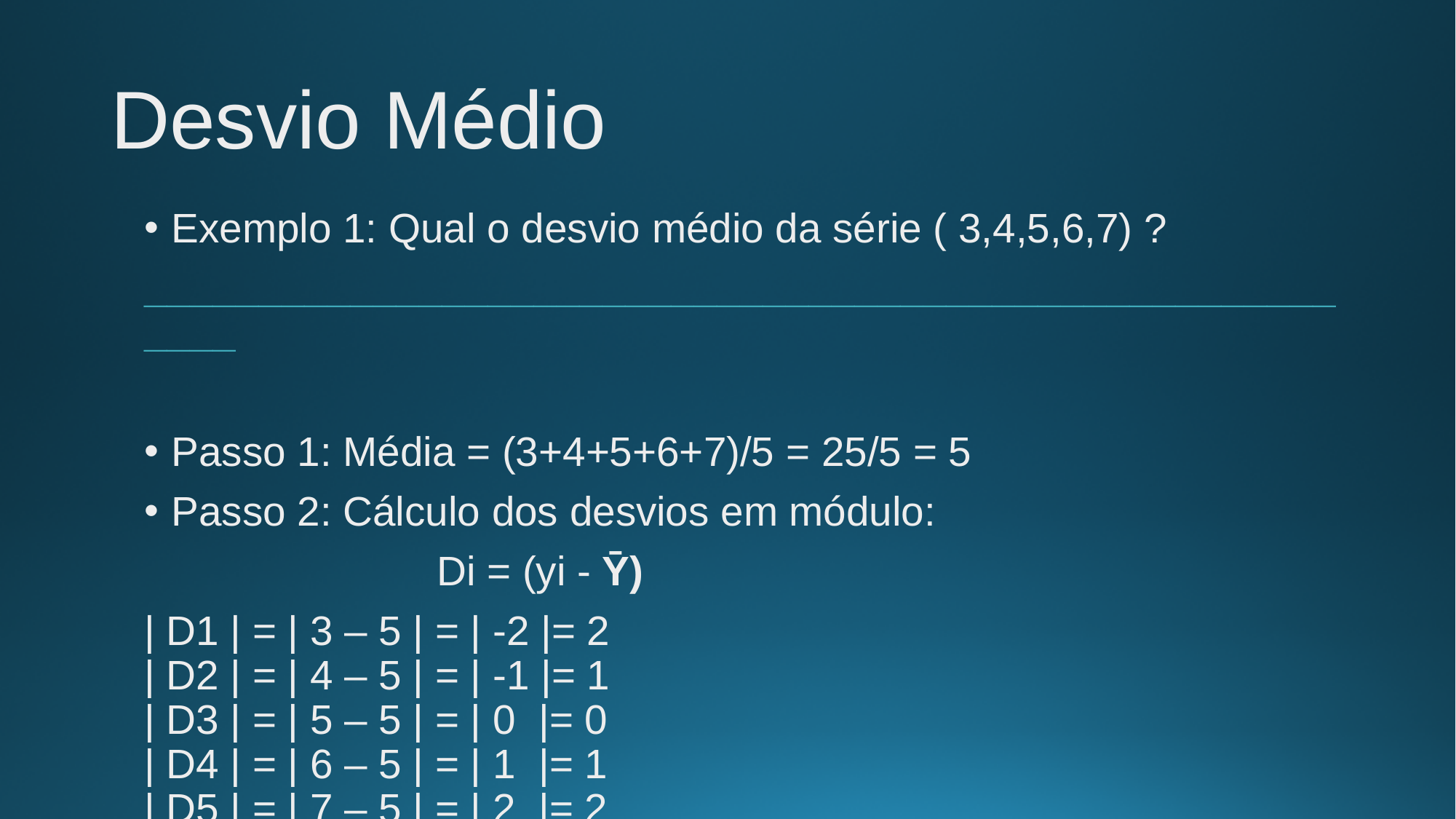

Desvio Médio
Exemplo 1: Qual o desvio médio da série ( 3,4,5,6,7) ?
________________________________________________________

Passo 1: Média = (3+4+5+6+7)/5 = 25/5 = 5
Passo 2: Cálculo dos desvios em módulo:
	                Di = (yi - Ῡ)
| D1 | = | 3 – 5 | = | -2 |= 2 
| D2 | = | 4 – 5 | = | -1 |= 1 
| D3 | = | 5 – 5 | = | 0  |= 0 
| D4 | = | 6 – 5 | = | 1  |= 1 
| D5 | = | 7 – 5 | = | 2  |= 2